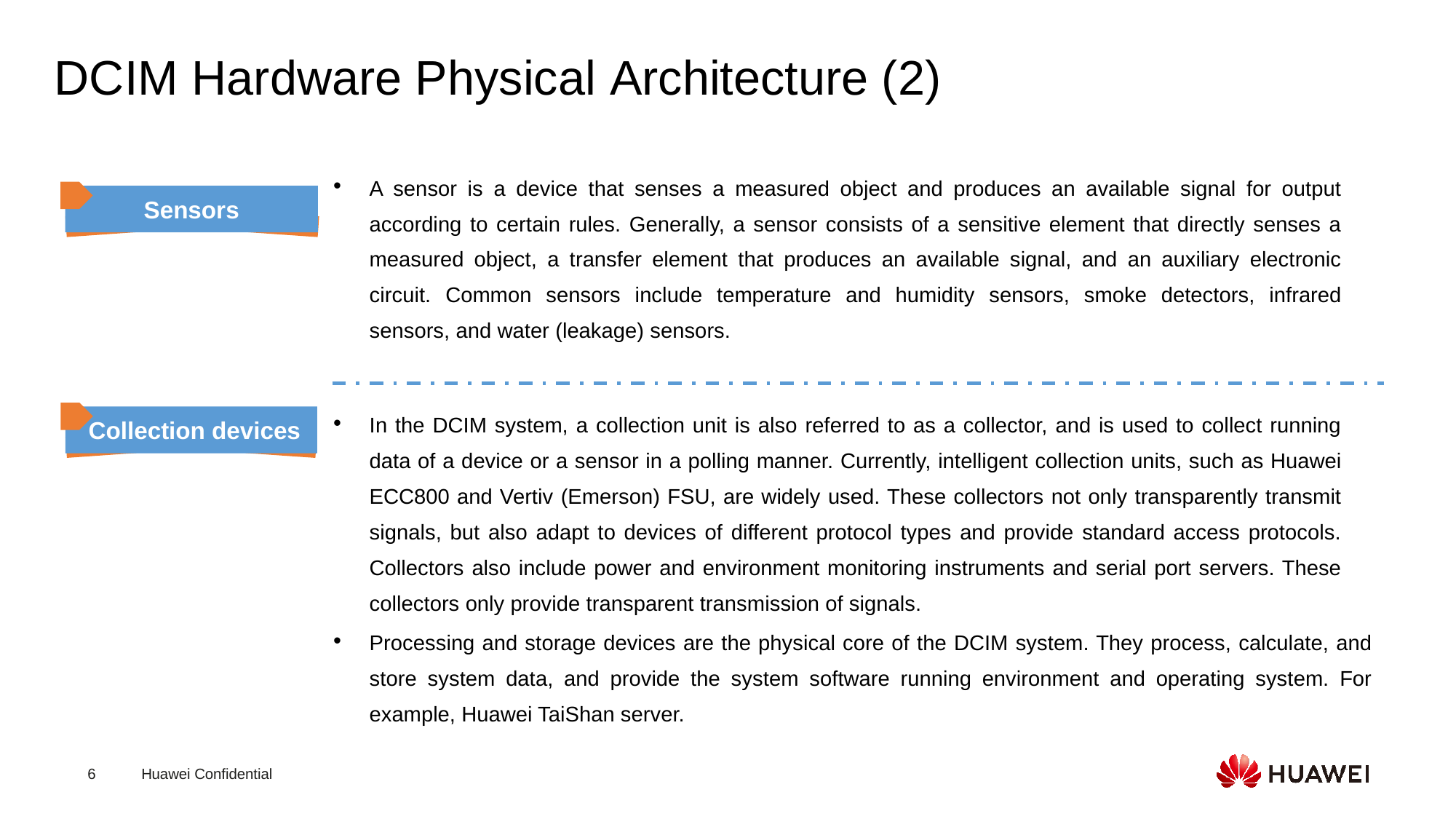

# DCIM Hardware Physical Architecture (2)

Sensors
A sensor is a device that senses a measured object and produces an available signal for output according to certain rules. Generally, a sensor consists of a sensitive element that directly senses a measured object, a transfer element that produces an available signal, and an auxiliary electronic circuit. Common sensors include temperature and humidity sensors, smoke detectors, infrared sensors, and water (leakage) sensors.

 Collection devices

In the DCIM system, a collection unit is also referred to as a collector, and is used to collect running data of a device or a sensor in a polling manner. Currently, intelligent collection units, such as Huawei ECC800 and Vertiv (Emerson) FSU, are widely used. These collectors not only transparently transmit signals, but also adapt to devices of different protocol types and provide standard access protocols. Collectors also include power and environment monitoring instruments and serial port servers. These collectors only provide transparent transmission of signals.
Processing and storage devices are the physical core of the DCIM system. They process, calculate, and store system data, and provide the system software running environment and operating system. For example, Huawei TaiShan server.